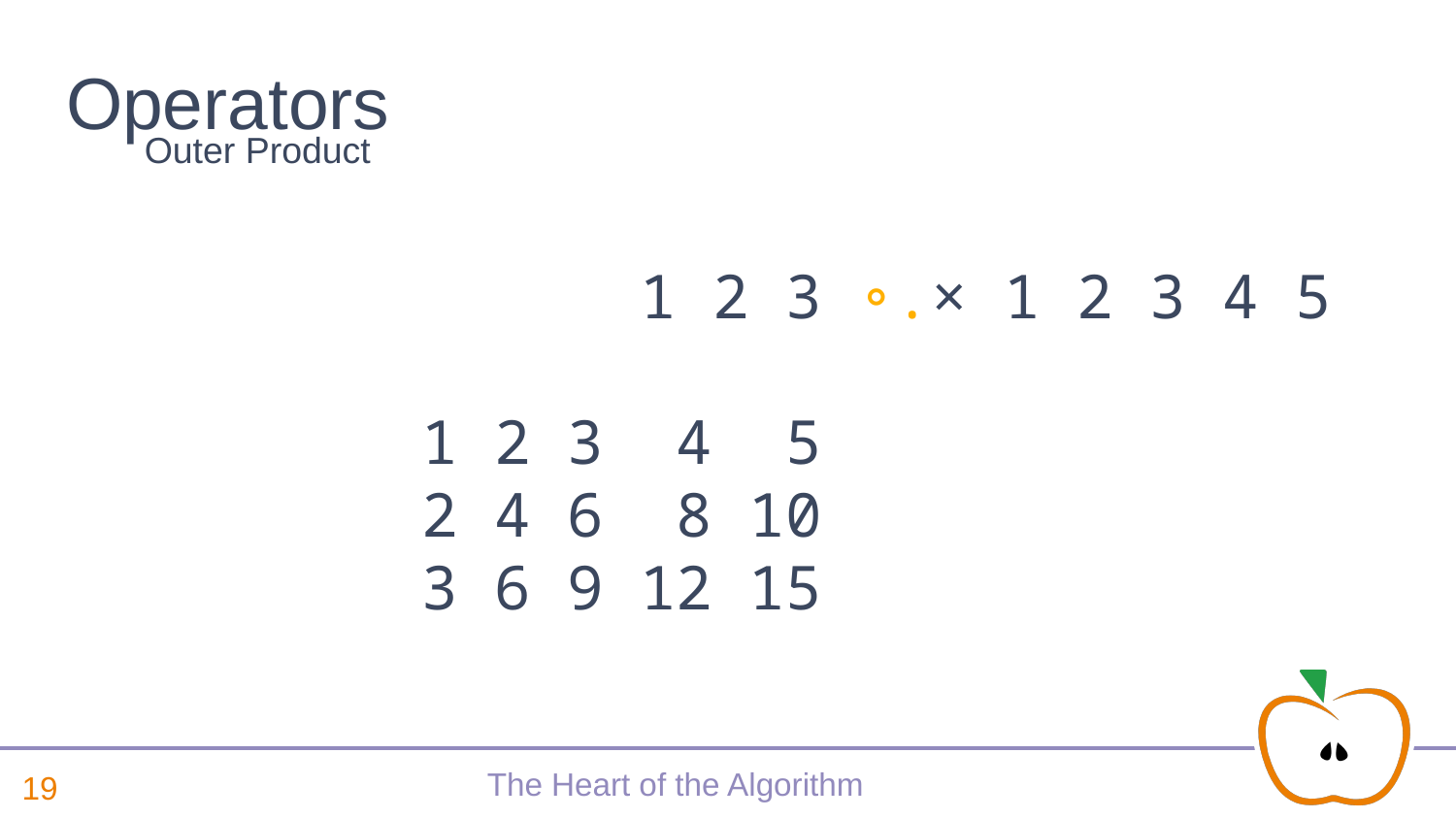

# Operators
Outer Product

      1 2 3 ∘.× 1 2 3 4 5

1 2 3  4  5
2 4 6  8 10
3 6 9 12 15